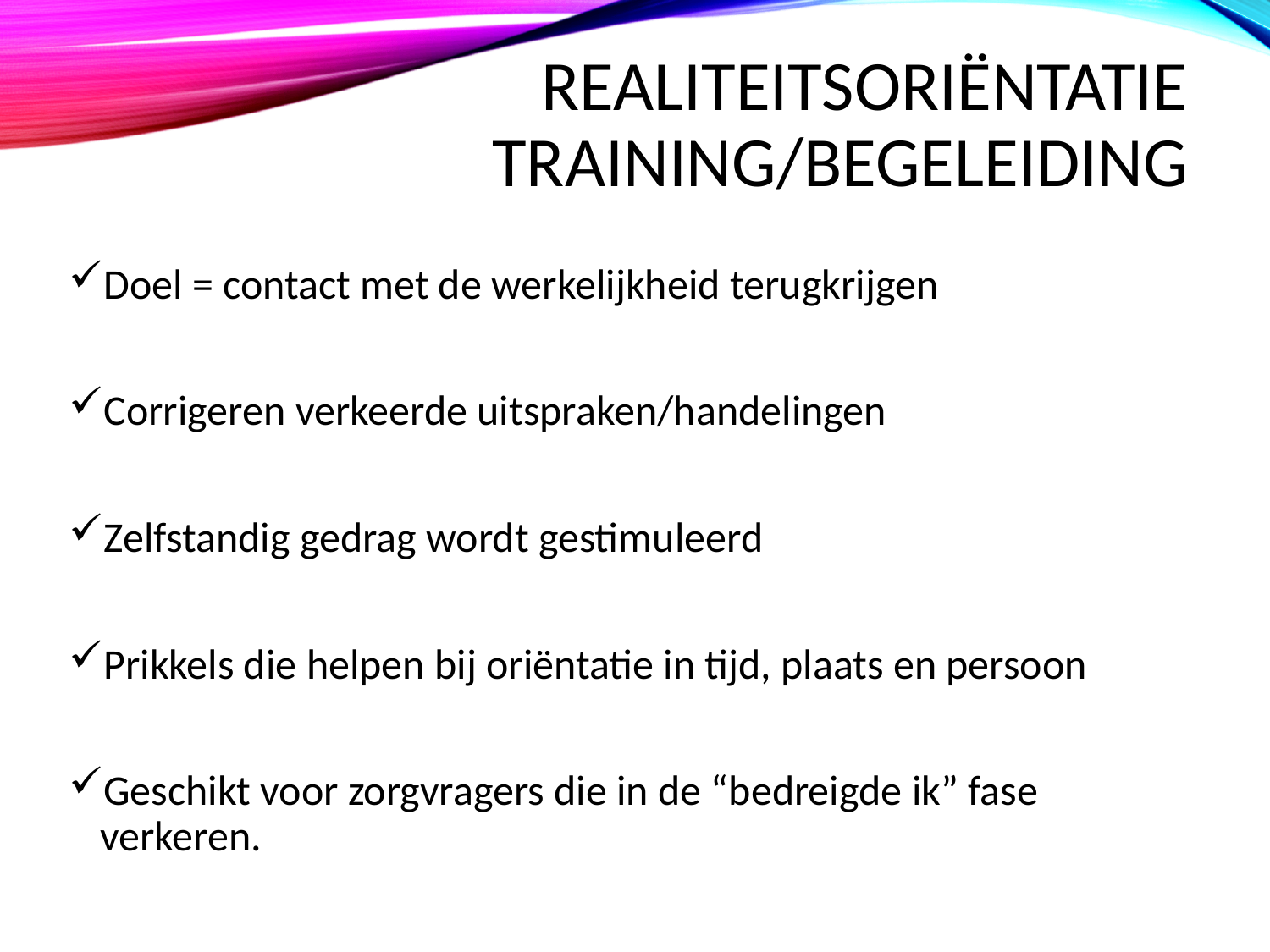

# Realiteitsoriëntatie training/begeleiding
Doel = contact met de werkelijkheid terugkrijgen

Corrigeren verkeerde uitspraken/handelingen

Zelfstandig gedrag wordt gestimuleerd

Prikkels die helpen bij oriëntatie in tijd, plaats en persoon

Geschikt voor zorgvragers die in de “bedreigde ik” fase verkeren.